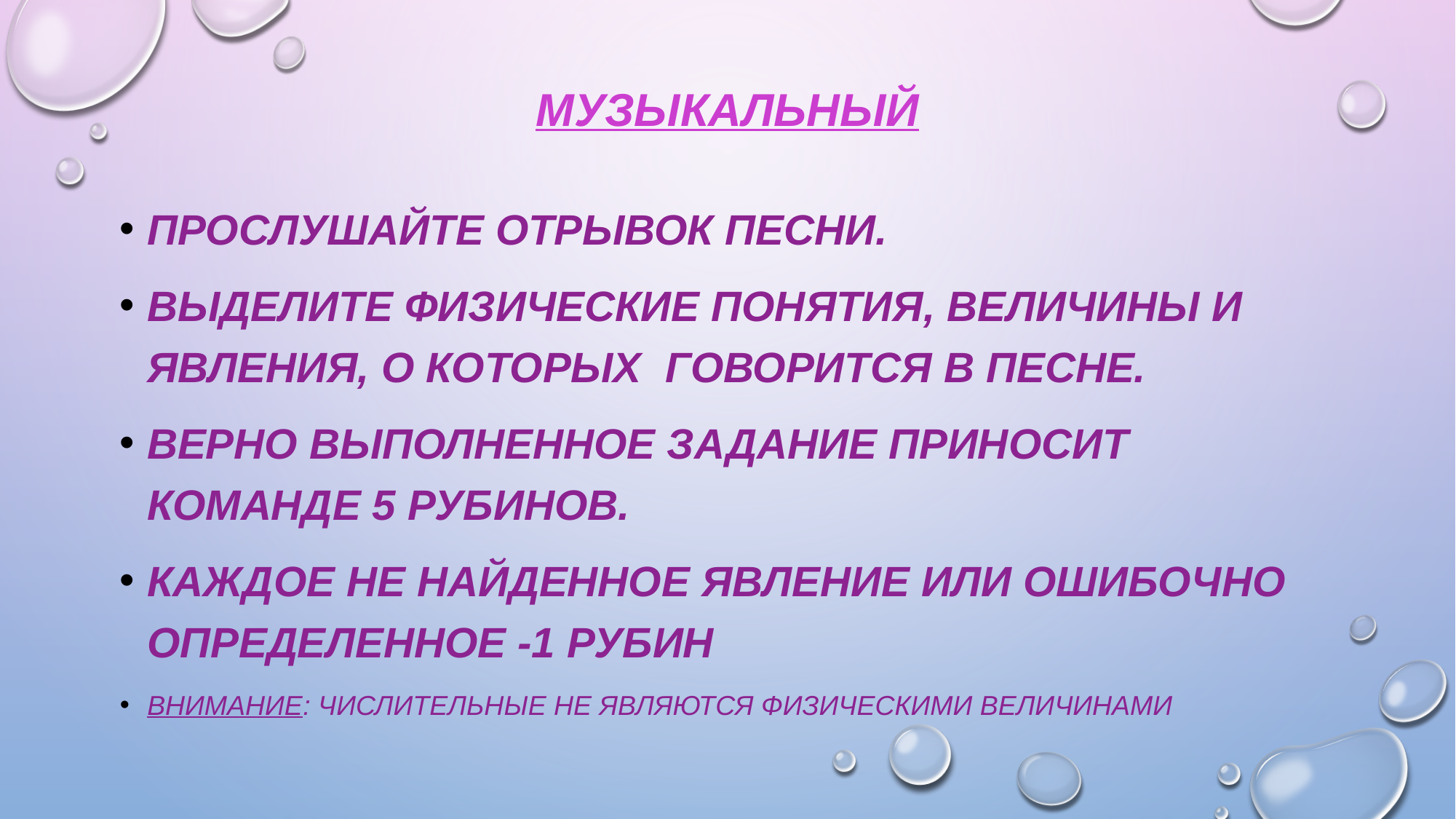

# музыкальный
Прослушайте отрывок песни.
Выделите физические понятия, величины и явления, о которых  говорится в песне.
Верно выполненное задание приносит команде 5 рубинов.
Каждое не найденное явление или ошибочно определенное -1 рубин
Внимание: числительные не являются физическими величинами